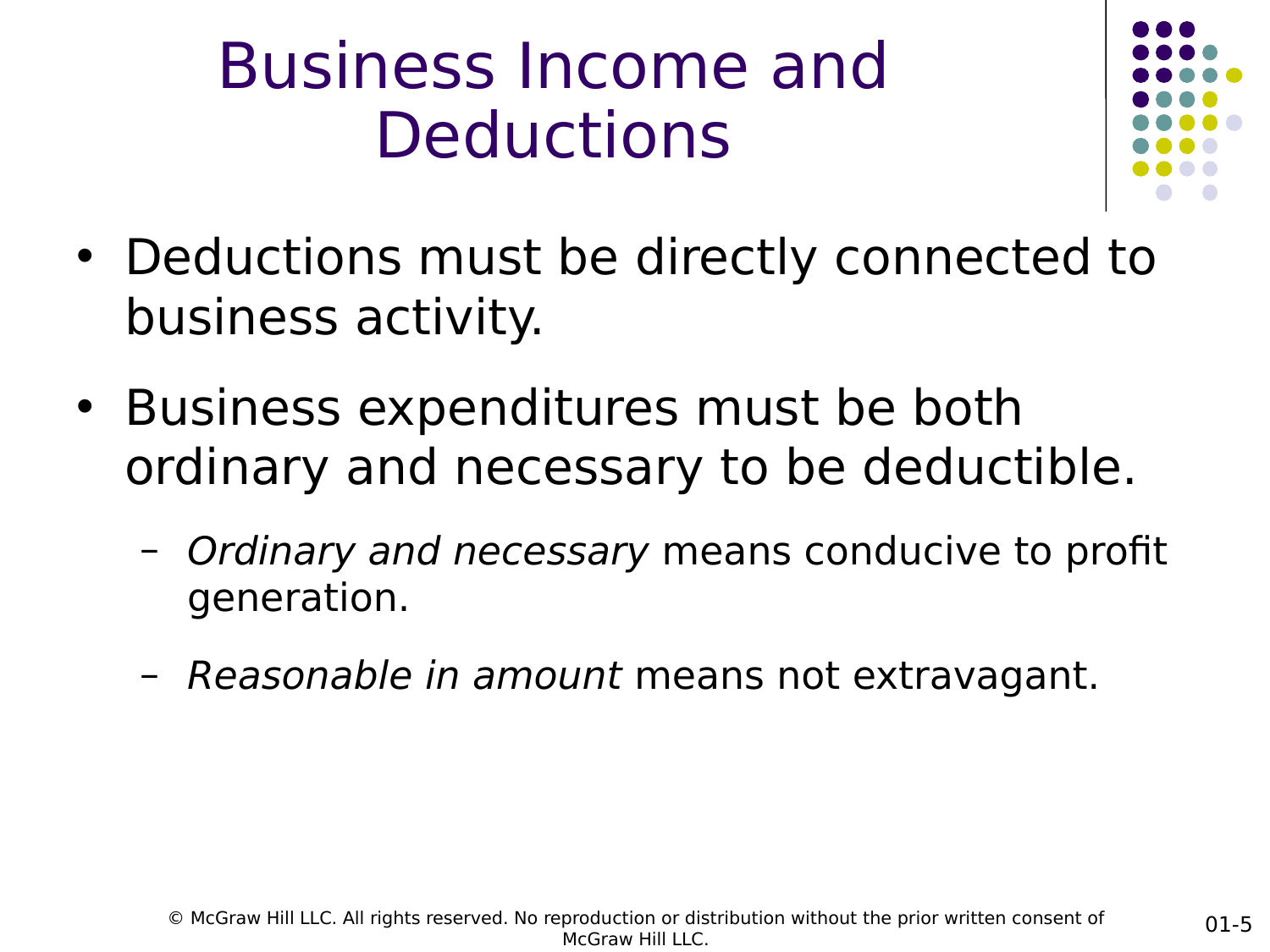

# Business Income and Deductions
Deductions must be directly connected to business activity.
Business expenditures must be both ordinary and necessary to be deductible.
Ordinary and necessary means conducive to profit generation.
Reasonable in amount means not extravagant.
01-5